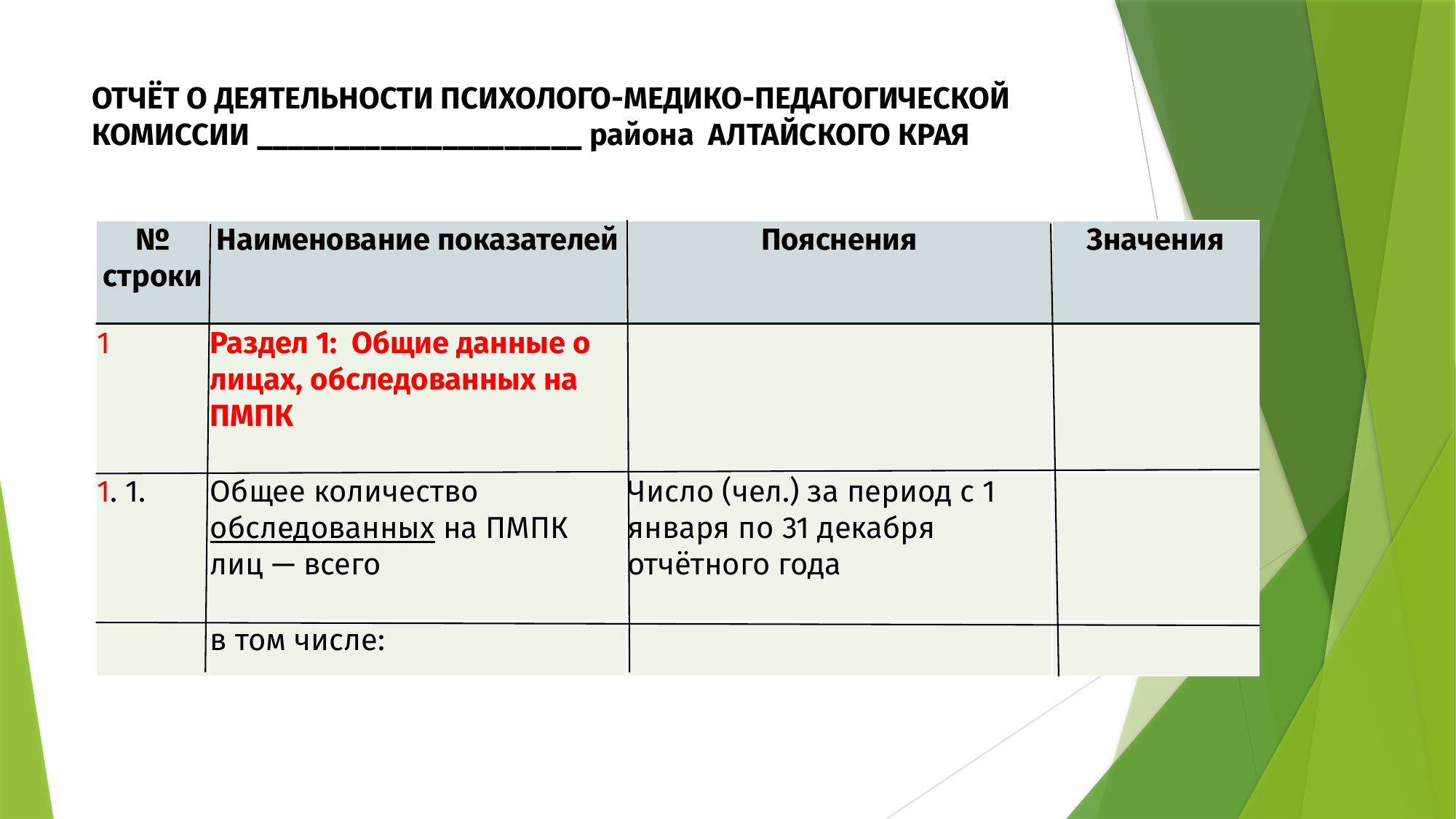

# ОТЧЁТ О ДЕЯТЕЛЬНОСТИ ПСИХОЛОГО-МЕДИКО-ПЕДАГОГИЧЕСКОЙ КОМИССИИ _____________________ района  АЛТАЙСКОГО КРАЯ
| № строки | Наименование показателей | Пояснения | Значения |
| --- | --- | --- | --- |
| 1 | Раздел 1: Общие данные о лицах, обследованных на ПМПК |  |  |
| 1. 1. | Общее количество обследованных на ПМПК лиц — всего | Число (чел.) за период с 1 января по 31 декабря отчётного года |  |
|  | в том числе: |  |  |